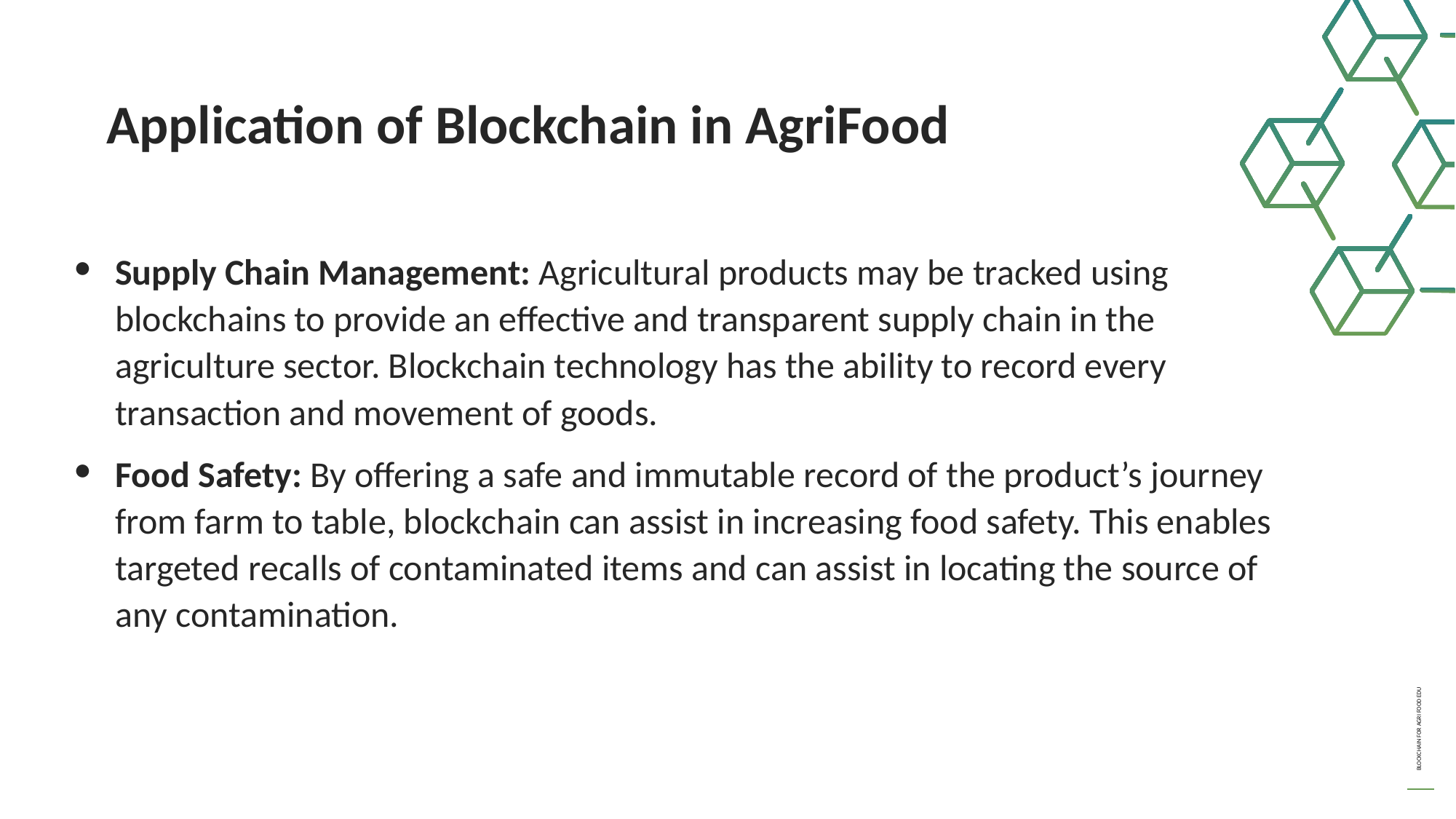

Application of Blockchain in AgriFood
Supply Chain Management: Agricultural products may be tracked using blockchains to provide an effective and transparent supply chain in the agriculture sector. Blockchain technology has the ability to record every transaction and movement of goods.
Food Safety: By offering a safe and immutable record of the product’s journey from farm to table, blockchain can assist in increasing food safety. This enables targeted recalls of contaminated items and can assist in locating the source of any contamination.